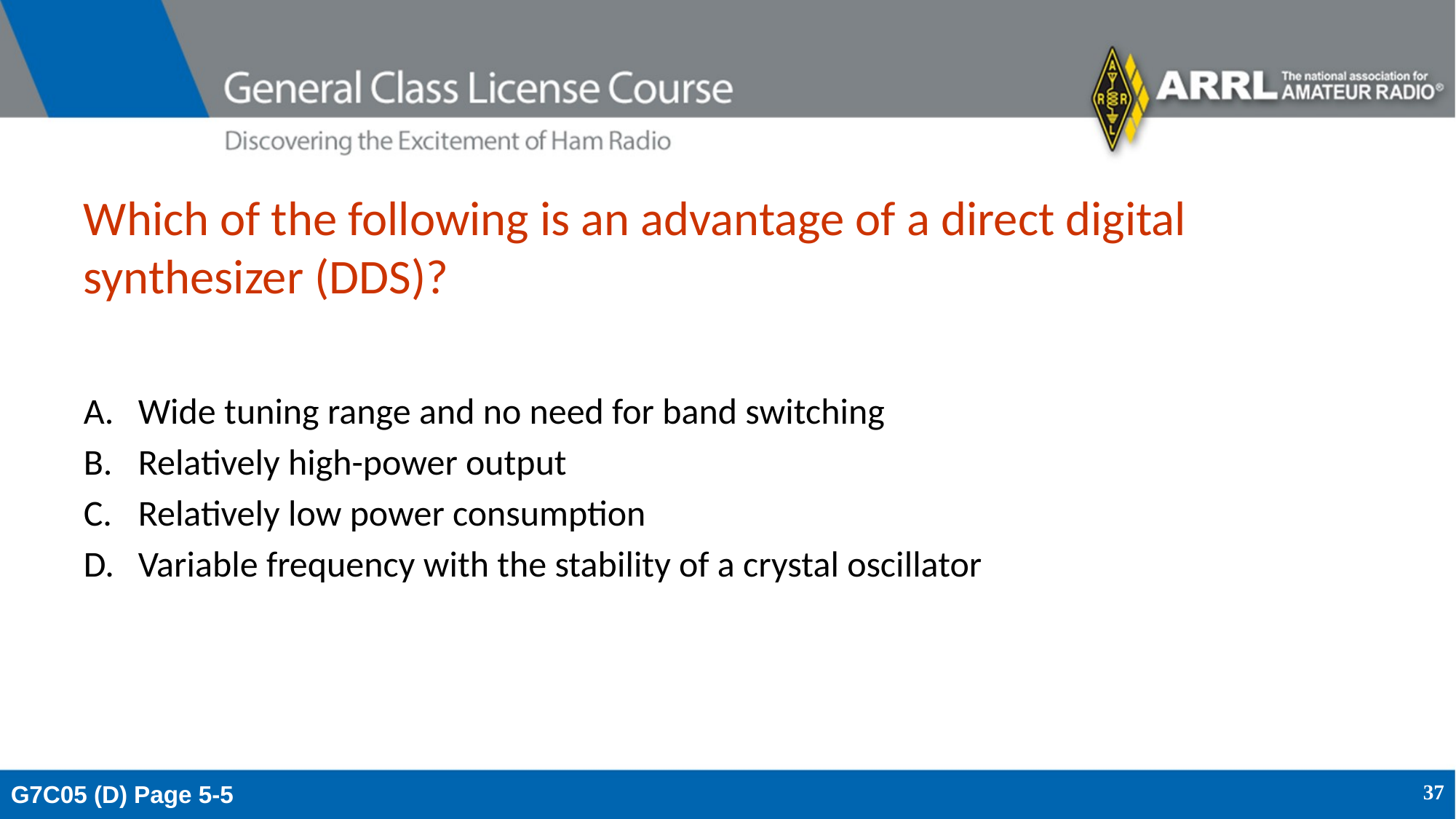

# Which of the following is an advantage of a direct digital synthesizer (DDS)?
Wide tuning range and no need for band switching
Relatively high-power output
Relatively low power consumption
Variable frequency with the stability of a crystal oscillator
G7C05 (D) Page 5-5
37